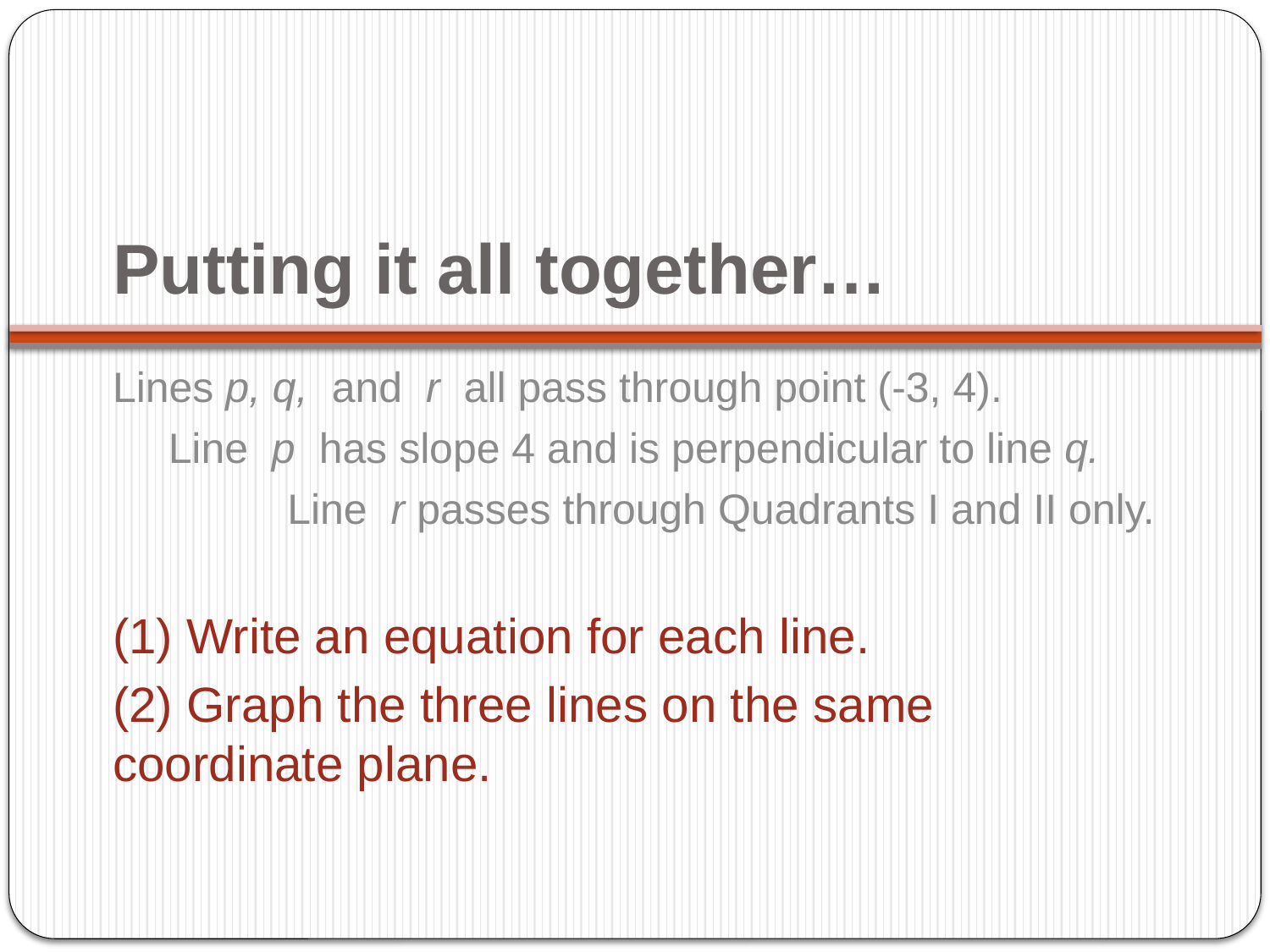

# Putting it all together…
Lines p, q,  and  r  all pass through point (-3, 4).
Line  p  has slope 4 and is perpendicular to line q.
Line  r passes through Quadrants I and II only.

(1) Write an equation for each line.
(2) Graph the three lines on the same coordinate plane.